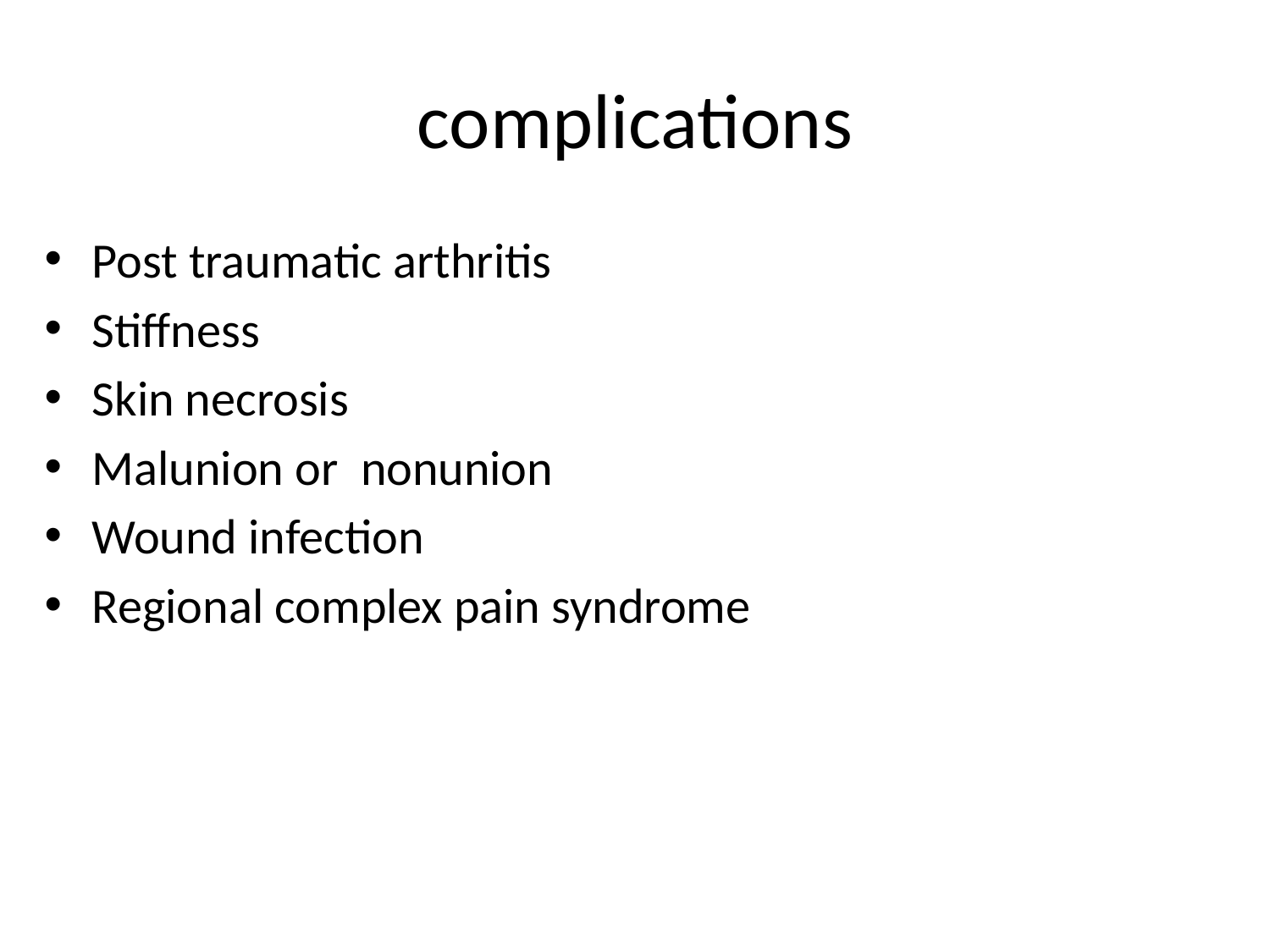

# complications
Post traumatic arthritis
Stiffness
Skin necrosis
Malunion or  nonunion
Wound infection
Regional complex pain syndrome